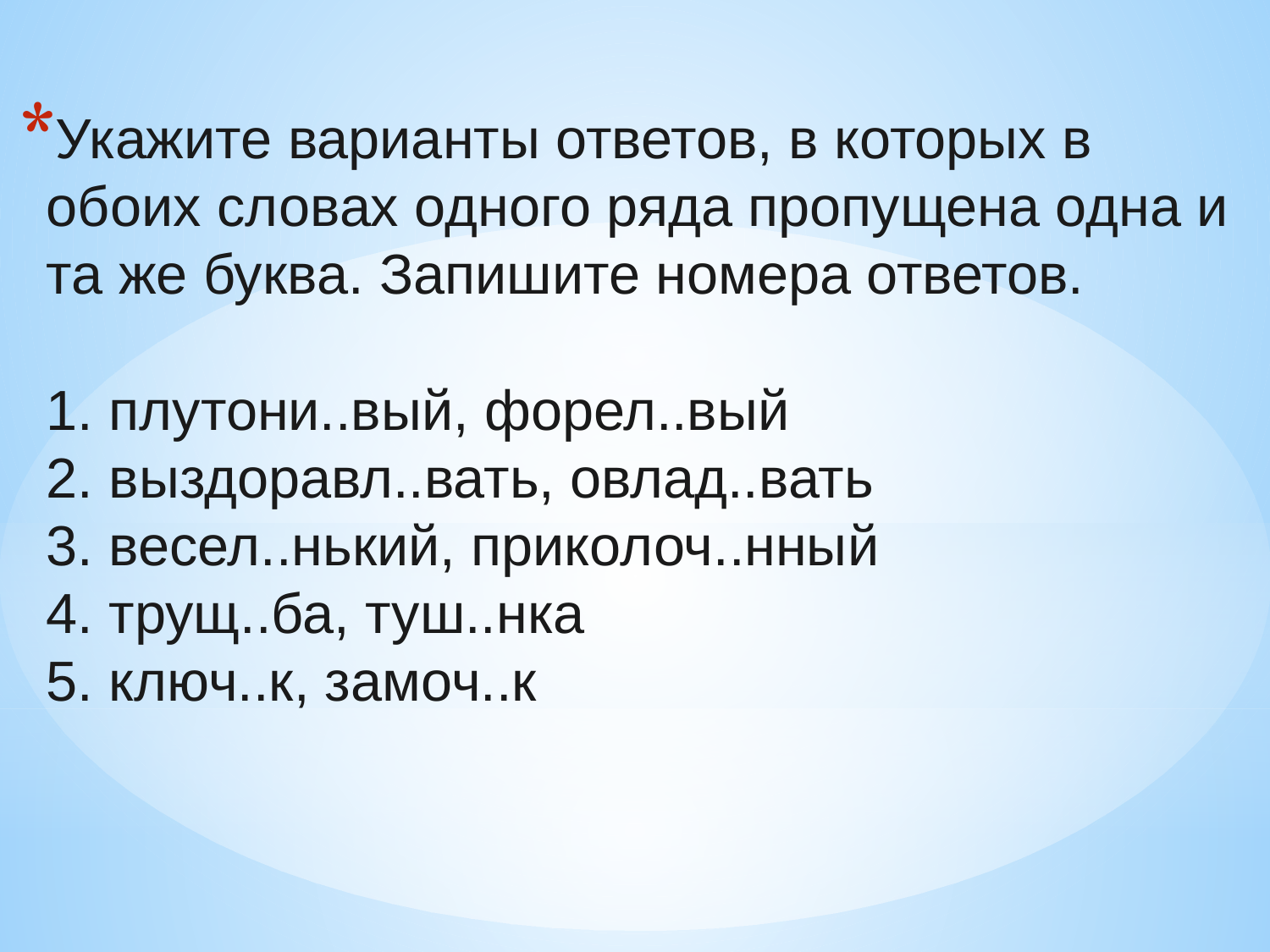

Укажите варианты ответов, в которых в обоих словах одного ряда пропущена одна и та же буква. Запишите номера ответов. 
1. плутони..вый, форел..вый 
2. выздоравл..вать, овлад..вать 
3. весел..нький, приколоч..нный 
4. трущ..ба, туш..нка 
5. ключ..к, замоч..к
#